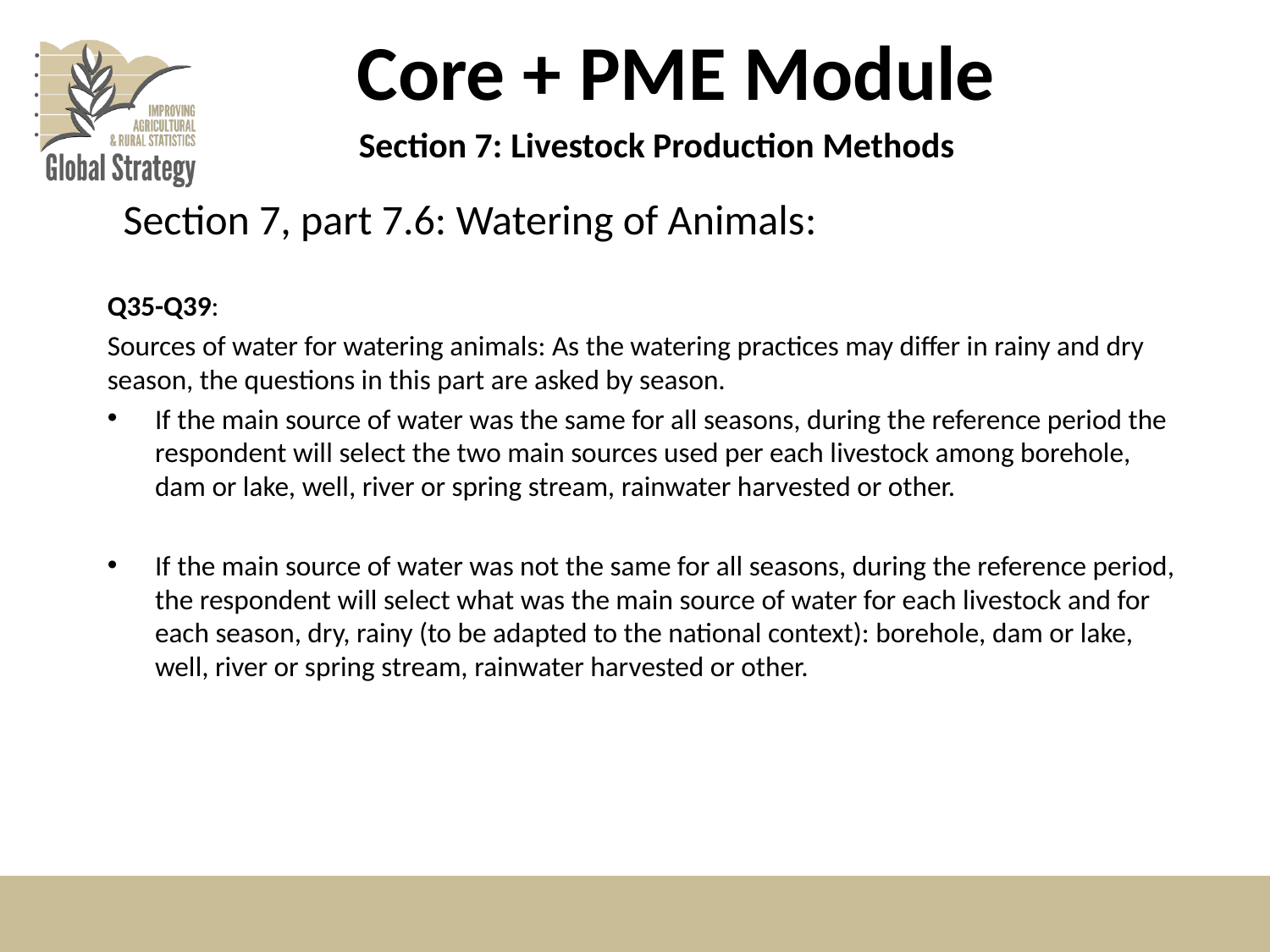

# Core + PME Module
Section 7: Livestock Production Methods

Section 7, part 7.6: Watering of Animals:

Q35-Q39:
Sources of water for watering animals: As the watering practices may differ in rainy and dry season, the questions in this part are asked by season.
If the main source of water was the same for all seasons, during the reference period the respondent will select the two main sources used per each livestock among borehole, dam or lake, well, river or spring stream, rainwater harvested or other.

If the main source of water was not the same for all seasons, during the reference period, the respondent will select what was the main source of water for each livestock and for each season, dry, rainy (to be adapted to the national context): borehole, dam or lake, well, river or spring stream, rainwater harvested or other.